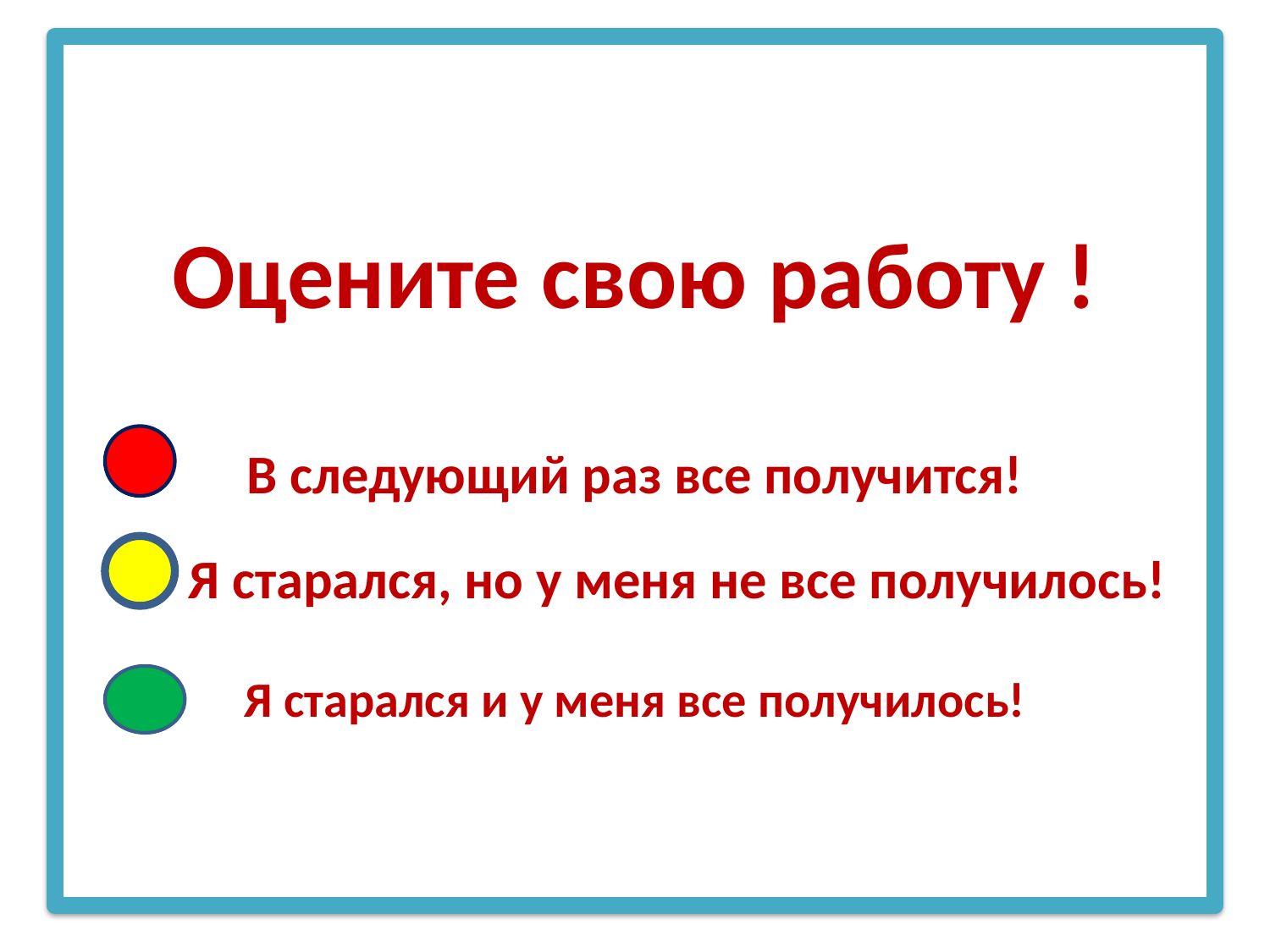

# Оцените свою работу ! В следующий раз все получится! Я старался, но у меня не все получилось! Я старался и у меня все получилось!